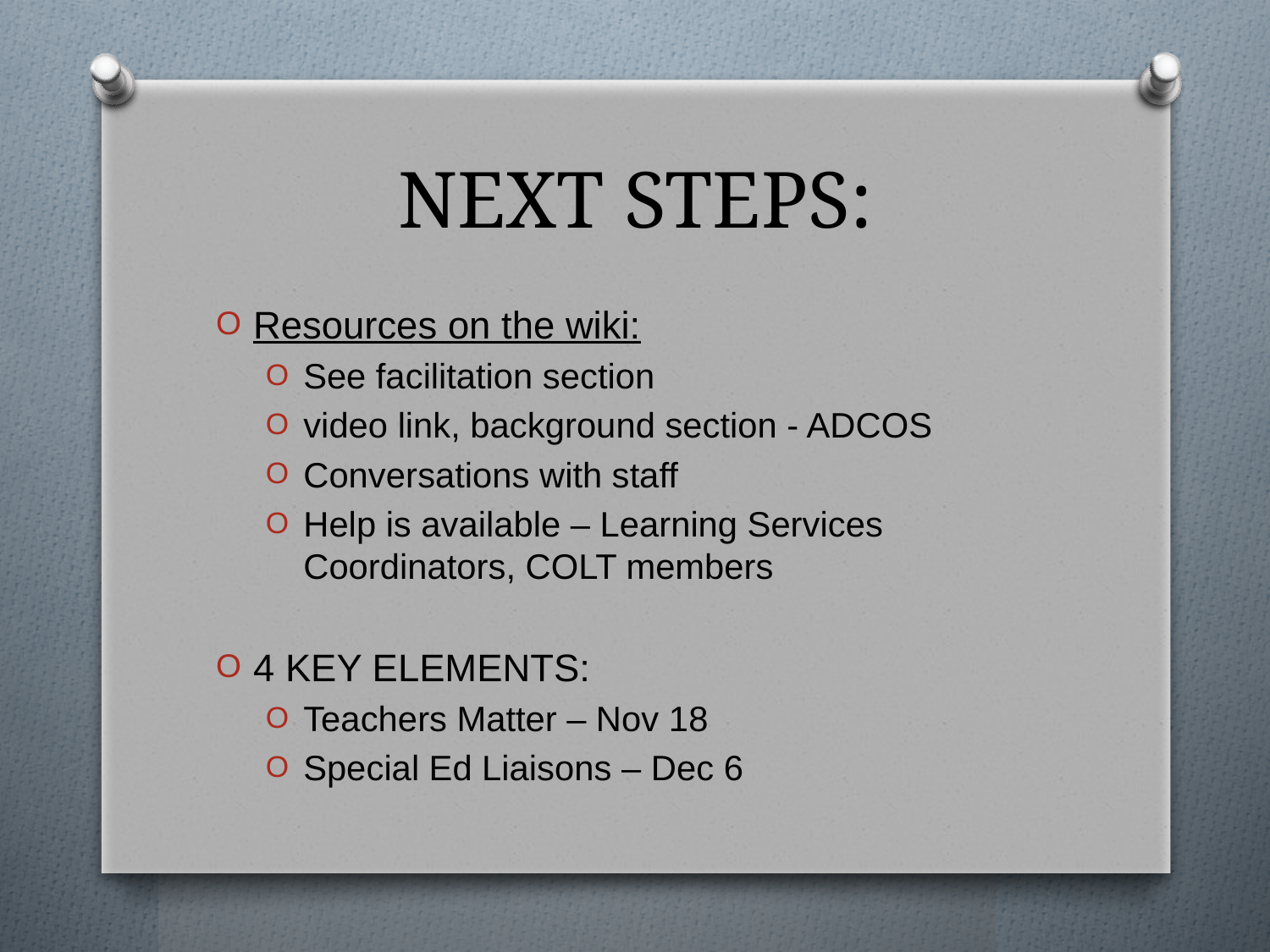

# NEXT STEPS:
Resources on the wiki:
See facilitation section
video link, background section - ADCOS
Conversations with staff
Help is available – Learning Services Coordinators, COLT members

4 KEY ELEMENTS:
Teachers Matter – Nov 18
Special Ed Liaisons – Dec 6